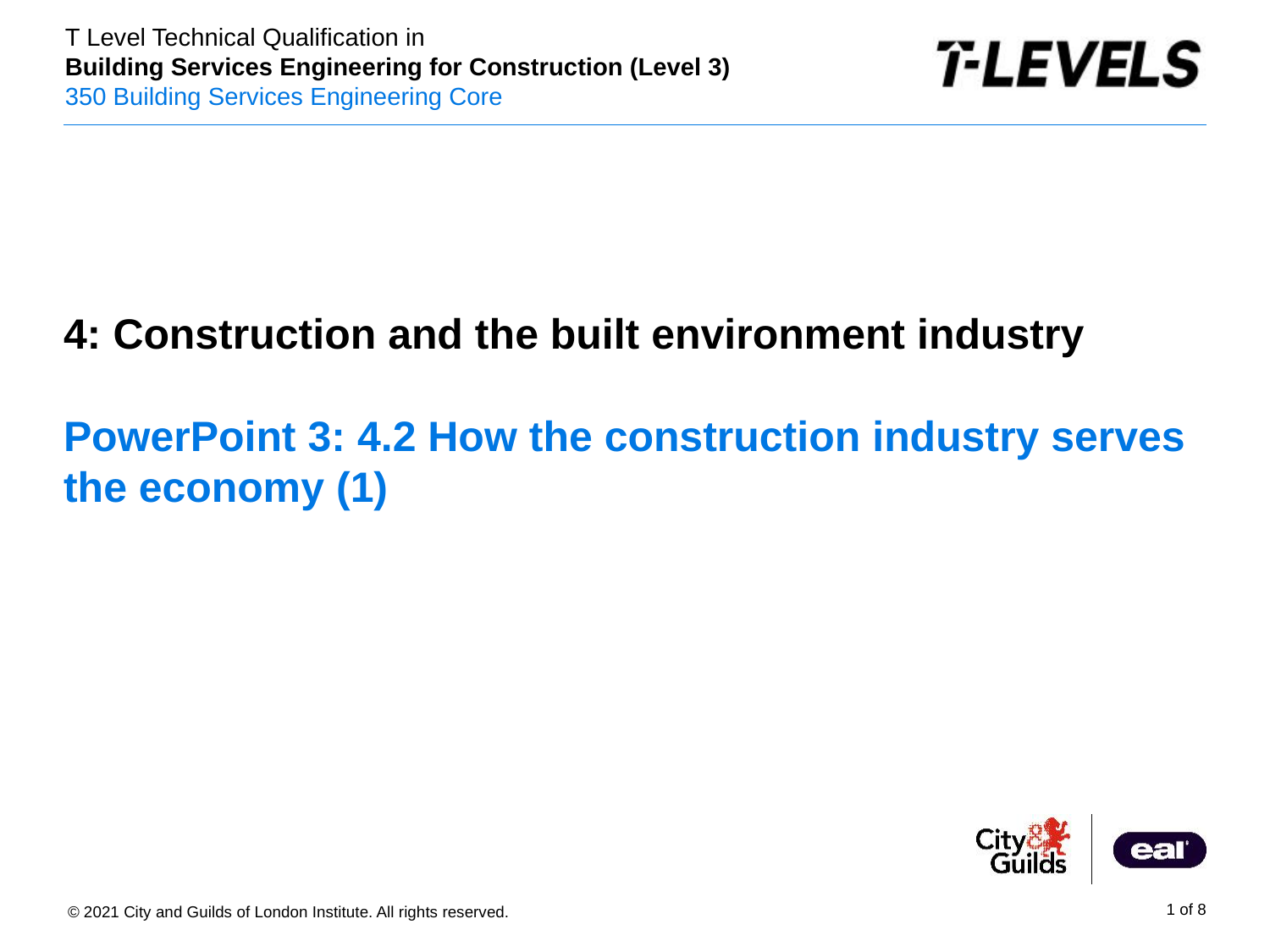

4: Construction and the built environment industry
# PowerPoint 3: 4.2 How the construction industry serves the economy (1)